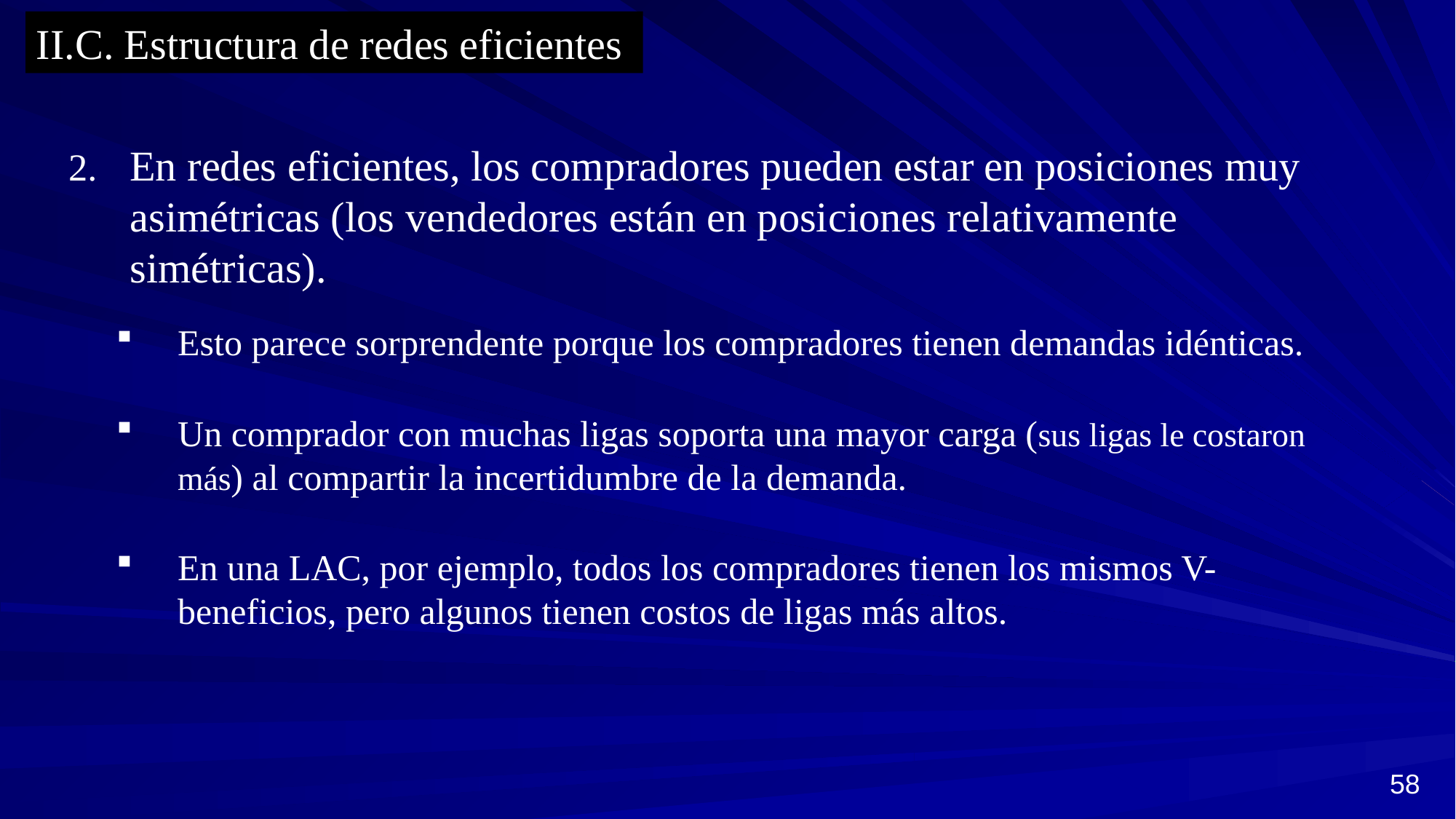

II.C. Estructura de redes eficientes
En redes eficientes, los compradores pueden estar en posiciones muy asimétricas (los vendedores están en posiciones relativamente simétricas).

Esto parece sorprendente porque los compradores tienen demandas idénticas.

Un comprador con muchas ligas soporta una mayor carga (sus ligas le costaron más) al compartir la incertidumbre de la demanda.

En una LAC, por ejemplo, todos los compradores tienen los mismos V-beneficios, pero algunos tienen costos de ligas más altos.
58
s1
s2
s3